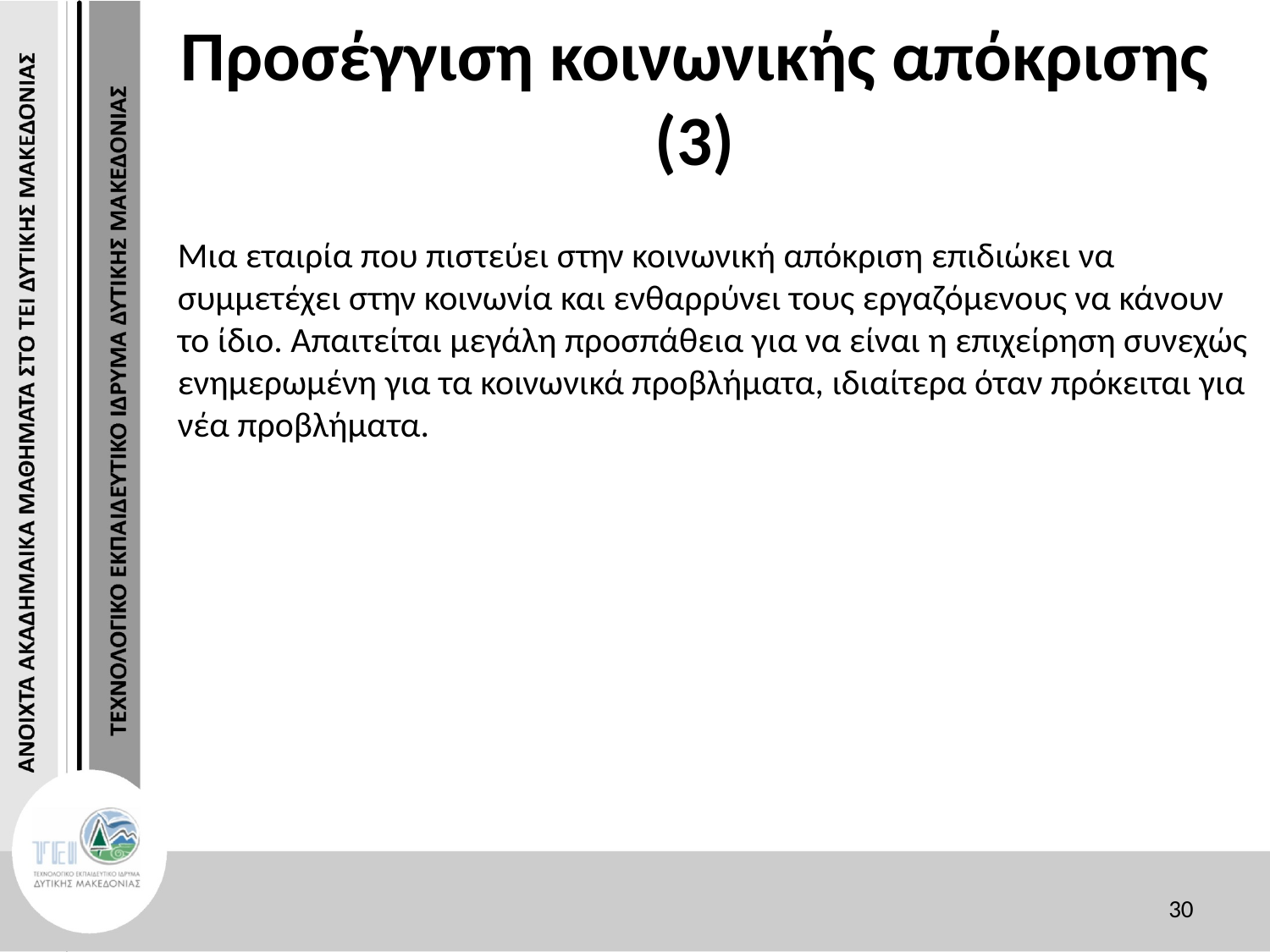

# Προσέγγιση κοινωνικής απόκρισης (3)
Μια εταιρία που πιστεύει στην κοινωνική απόκριση επιδιώκει να συμμετέχει στην κοινωνία και ενθαρρύνει τους εργαζόμενους να κάνουν το ίδιο. Απαιτείται μεγάλη προσπάθεια για να είναι η επιχείρηση συνεχώς ενημερωμένη για τα κοινωνικά προβλήματα, ιδιαίτερα όταν πρόκειται για νέα προβλήματα.
30